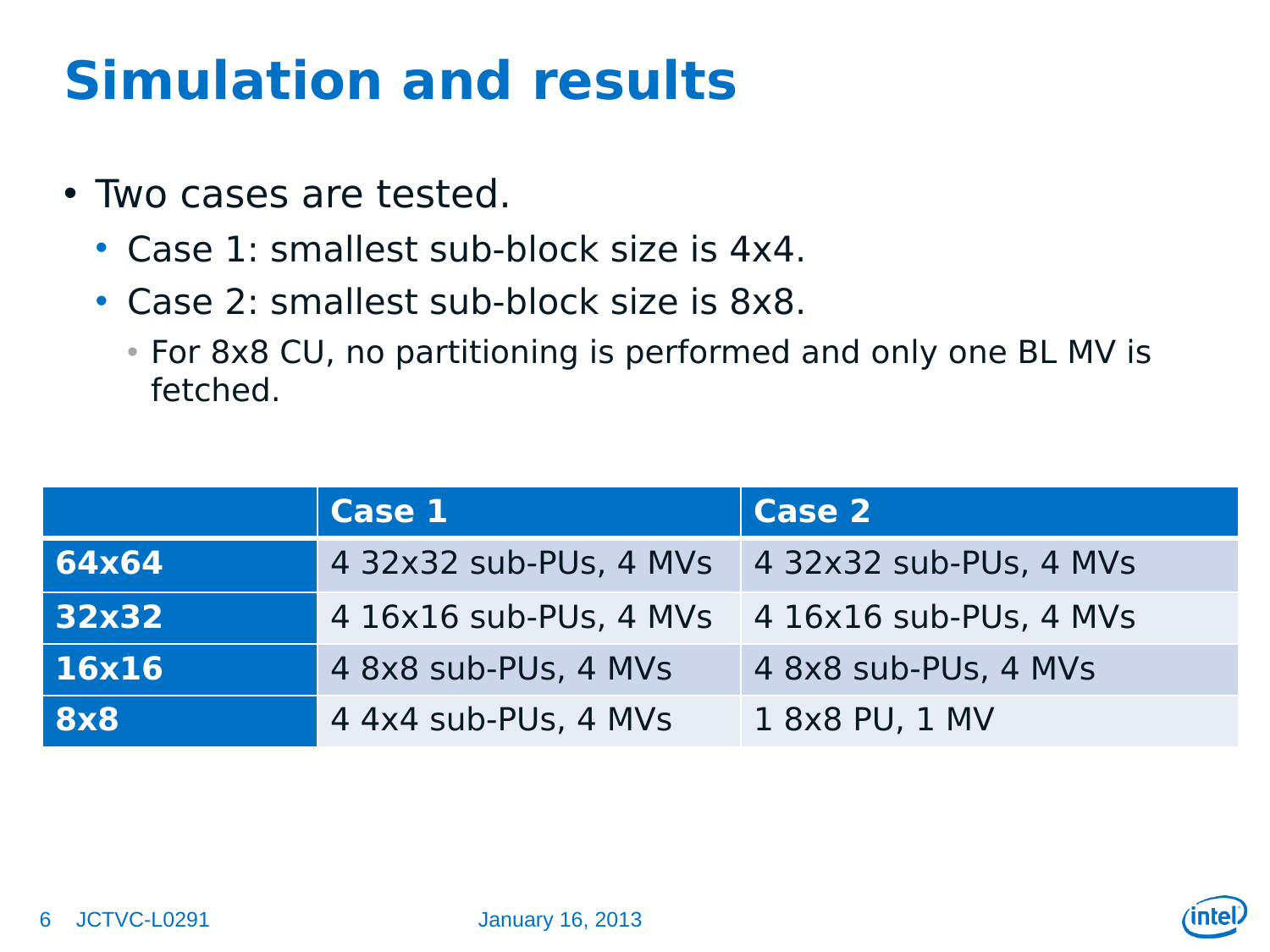

# Simulation and results
Two cases are tested.
Case 1: smallest sub-block size is 4x4.
Case 2: smallest sub-block size is 8x8.
For 8x8 CU, no partitioning is performed and only one BL MV is fetched.

|  | Case 1 | Case 2 |
| --- | --- | --- |
| 64x64 | 4 32x32 sub-PUs, 4 MVs | 4 32x32 sub-PUs, 4 MVs |
| 32x32 | 4 16x16 sub-PUs, 4 MVs | 4 16x16 sub-PUs, 4 MVs |
| 16x16 | 4 8x8 sub-PUs, 4 MVs | 4 8x8 sub-PUs, 4 MVs |
| 8x8 | 4 4x4 sub-PUs, 4 MVs | 1 8x8 PU, 1 MV |
6
JCTVC-L0291
January 16, 2013